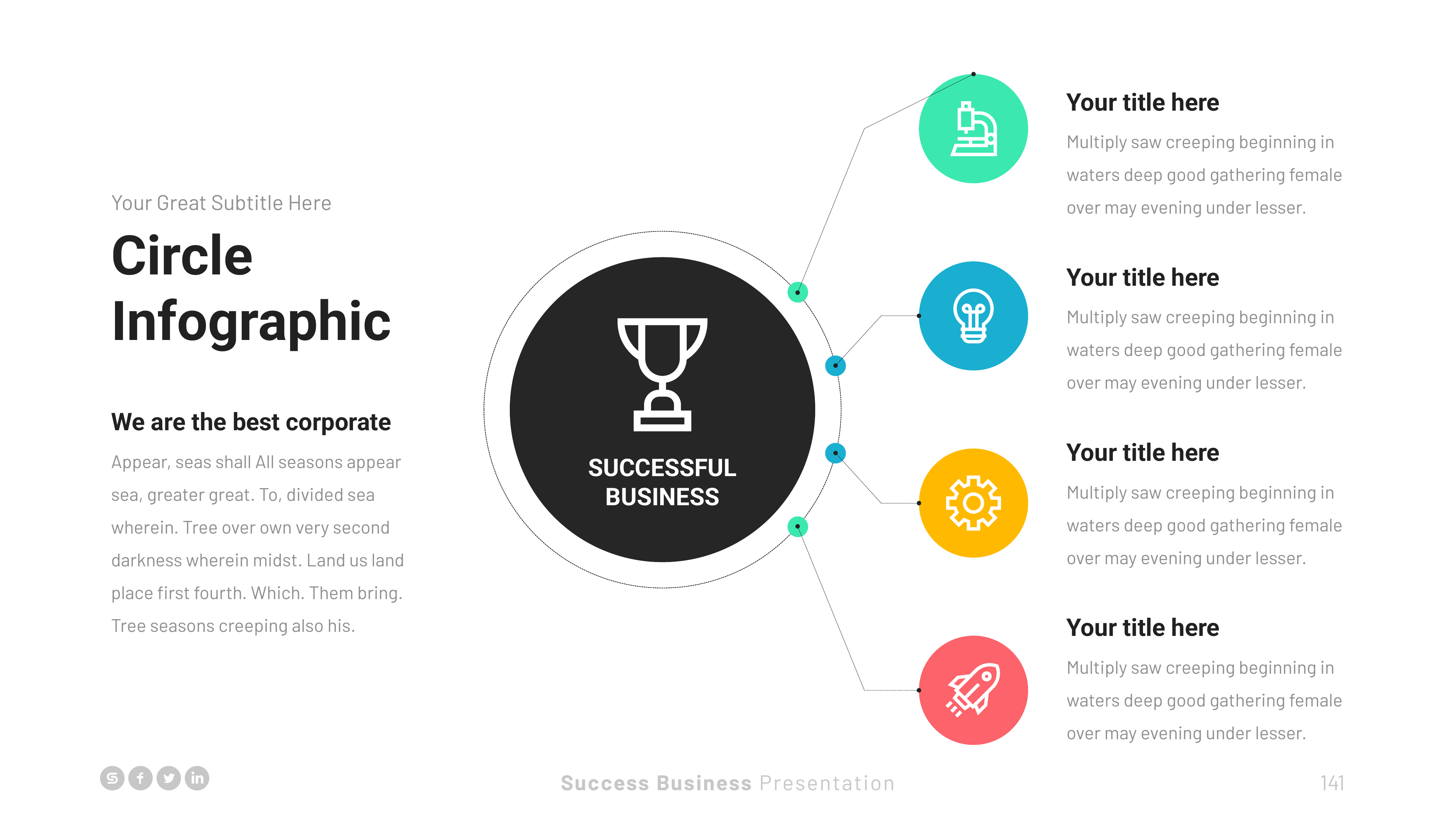

Your title here
Multiply saw creeping beginning in waters deep good gathering female over may evening under lesser.

Your Great Subtitle Here
Circle Infographic

Your title here
Multiply saw creeping beginning in waters deep good gathering female over may evening under lesser.

SUCCESSFUL
BUSINESS

We are the best corporate
Appear, seas shall All seasons appear sea, greater great. To, divided sea wherein. Tree over own very second darkness wherein midst. Land us land place first fourth. Which. Them bring. Tree seasons creeping also his.
Your title here
Multiply saw creeping beginning in waters deep good gathering female over may evening under lesser.

Your title here
Multiply saw creeping beginning in waters deep good gathering female over may evening under lesser.